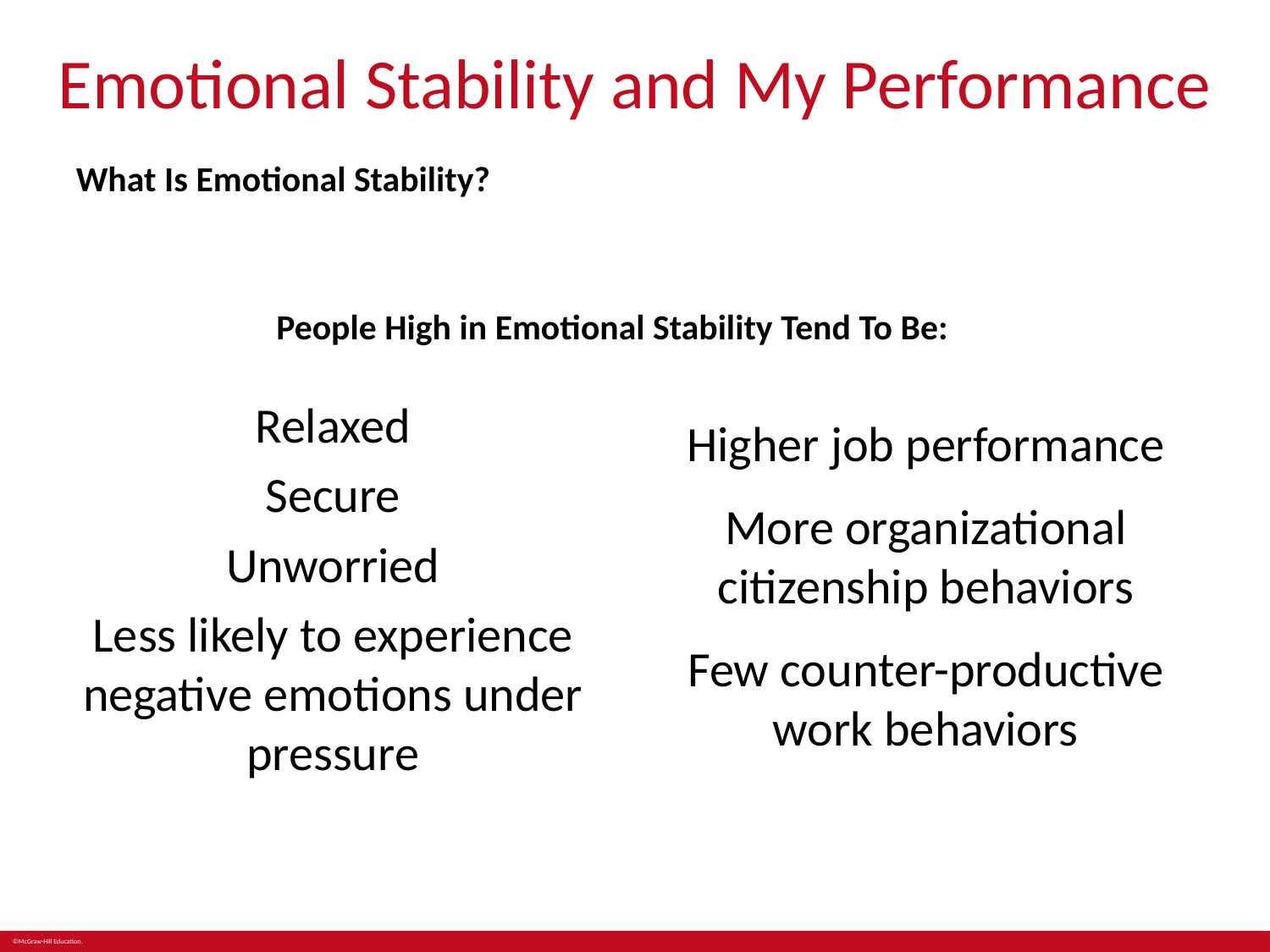

# Emotional Stability and My Performance
What Is Emotional Stability?
People High in Emotional Stability Tend To Be:
Relaxed
Secure
Unworried
Less likely to experience negative emotions under pressure

Higher job performance
More organizational citizenship behaviors
Few counter-productive work behaviors